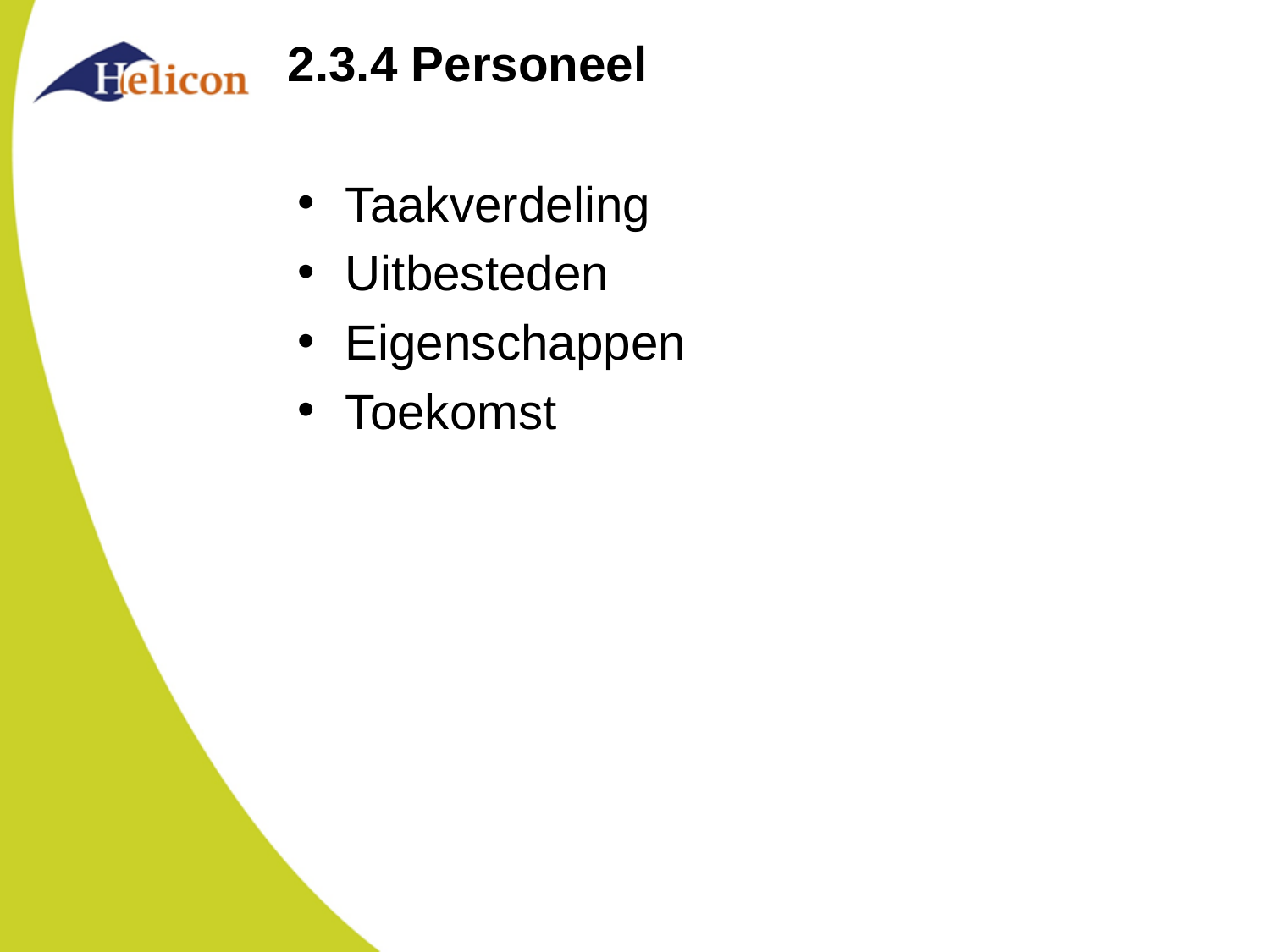

# 2.3.4 Personeel
Taakverdeling
Uitbesteden
Eigenschappen
Toekomst